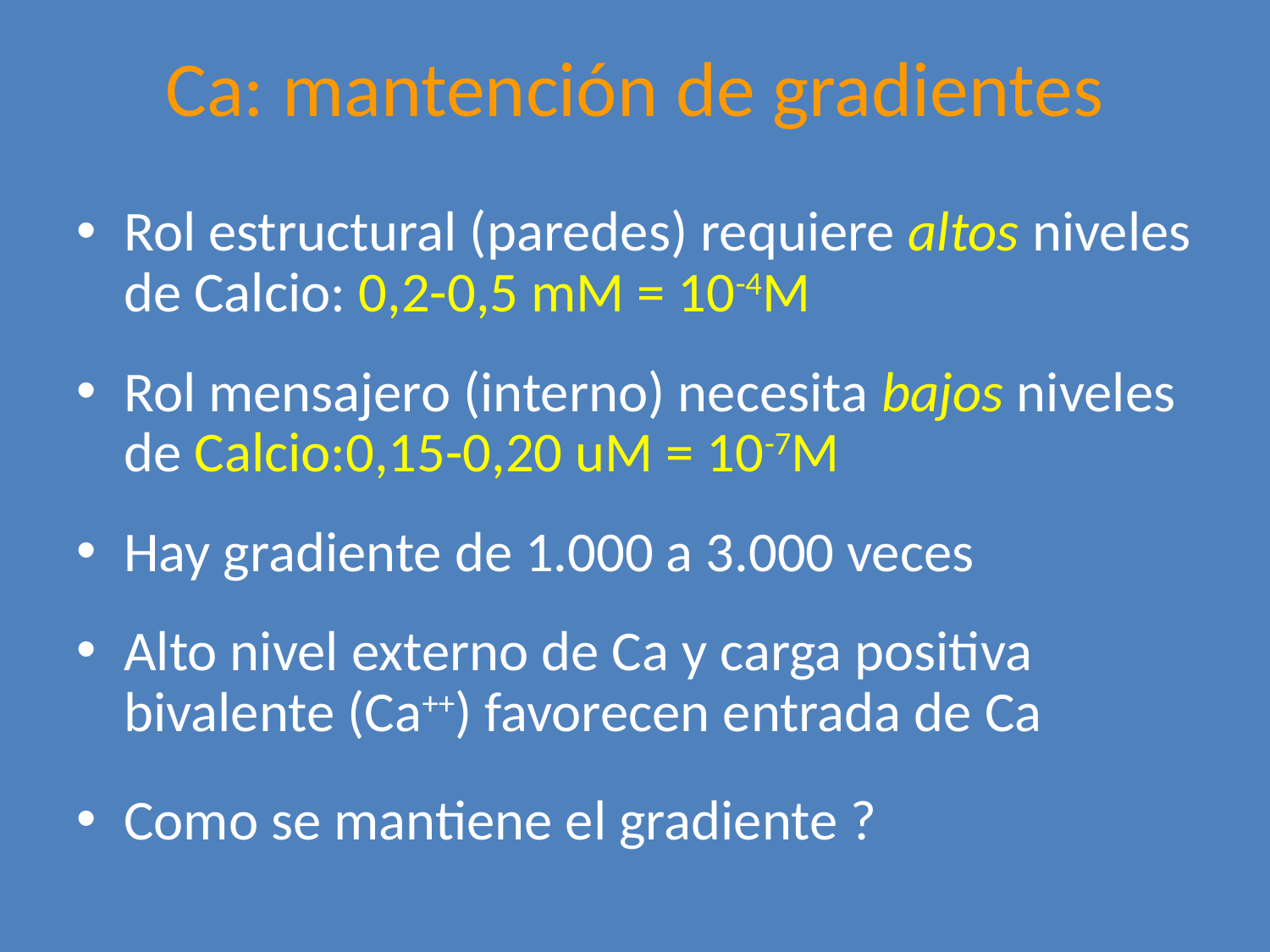

# Ca: mantención de gradientes
Rol estructural (paredes) requiere altos niveles de Calcio: 0,2-0,5 mM = 10-4M

Rol mensajero (interno) necesita bajos niveles de Calcio:0,15-0,20 uM = 10-7M

Hay gradiente de 1.000 a 3.000 veces

Alto nivel externo de Ca y carga positiva bivalente (Ca++) favorecen entrada de Ca

Como se mantiene el gradiente ?